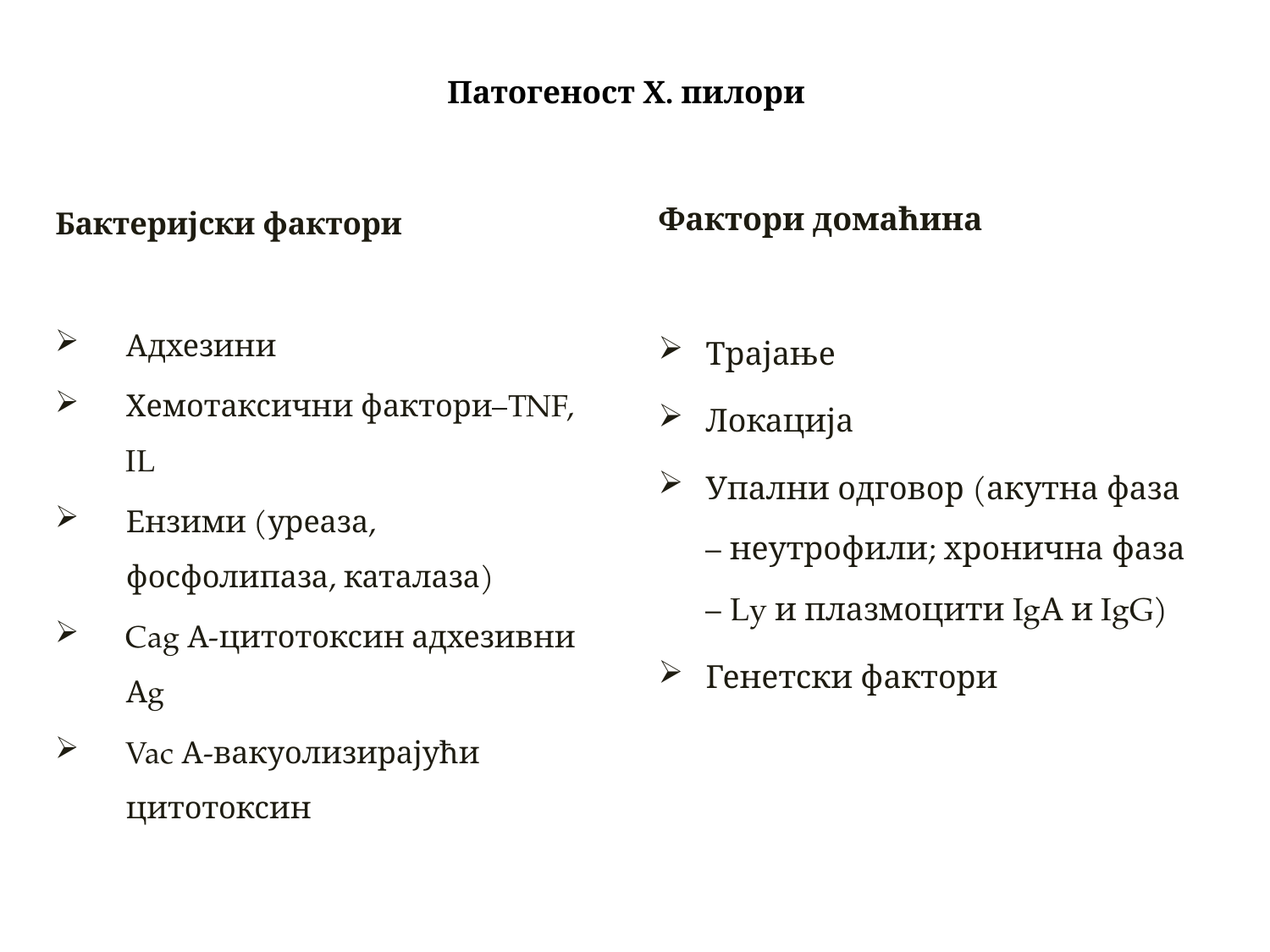

# Патогеност Х. пилори
Фактори домаћина

Трајање
Локација
Упални одговор (акутна фаза – неутрофили; хронична фаза – Ly и плазмоцити IgА и IgG)
Генетски фактори

Бактеријски фактори

Адхезини
Хемотаксични фактори–TNF, IL
Ензими (уреаза, фосфолипаза, каталаза)
Cag А-цитотоксин адхезивни Аg
Vac А-вакуолизирајући цитотоксин